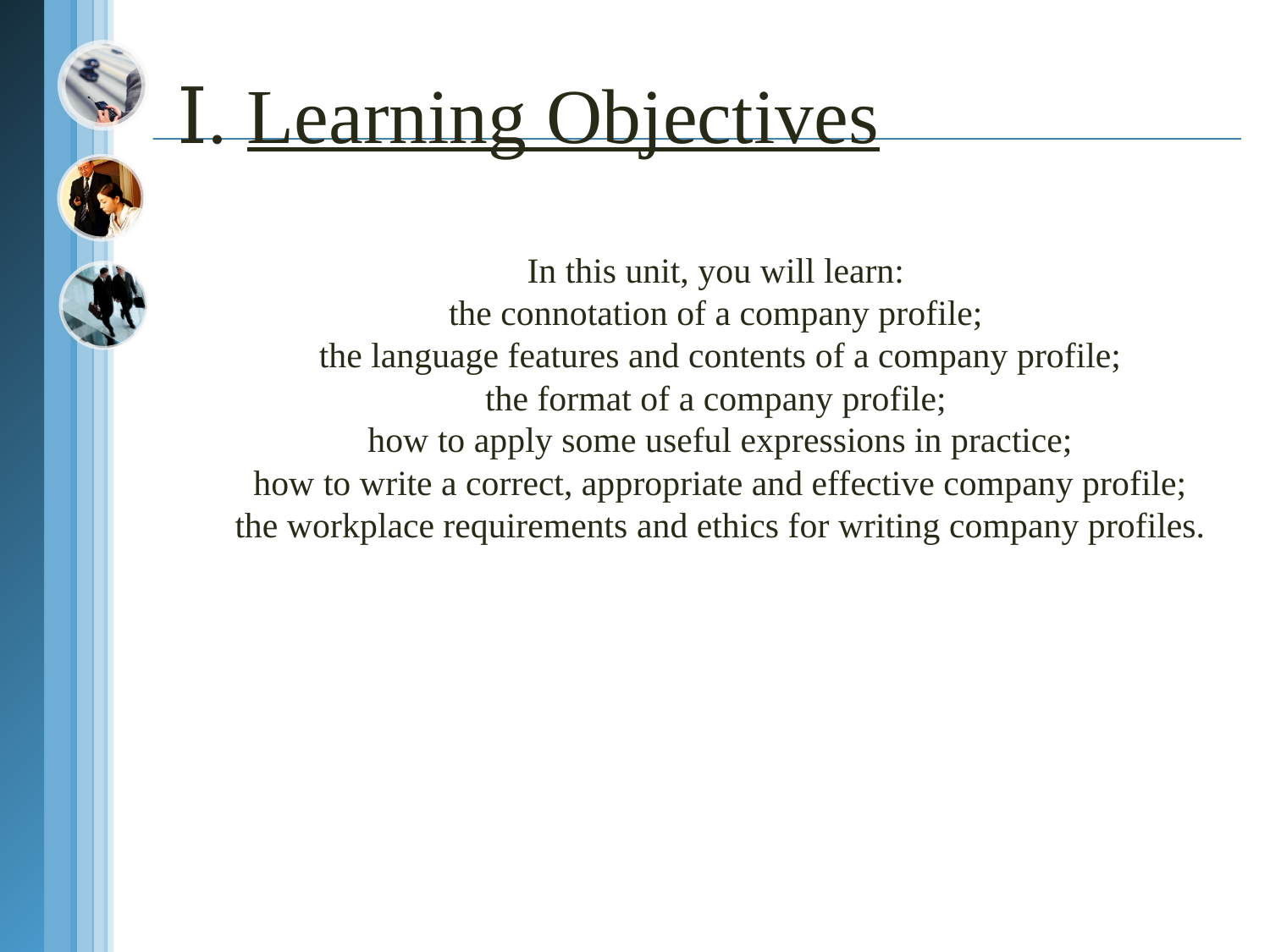

# Ⅰ. Learning Objectives
In this unit, you will learn:
 the connotation of a company profile;
 the language features and contents of a company profile;
 the format of a company profile;
 how to apply some useful expressions in practice;
 how to write a correct, appropriate and effective company profile;
 the workplace requirements and ethics for writing company profiles.